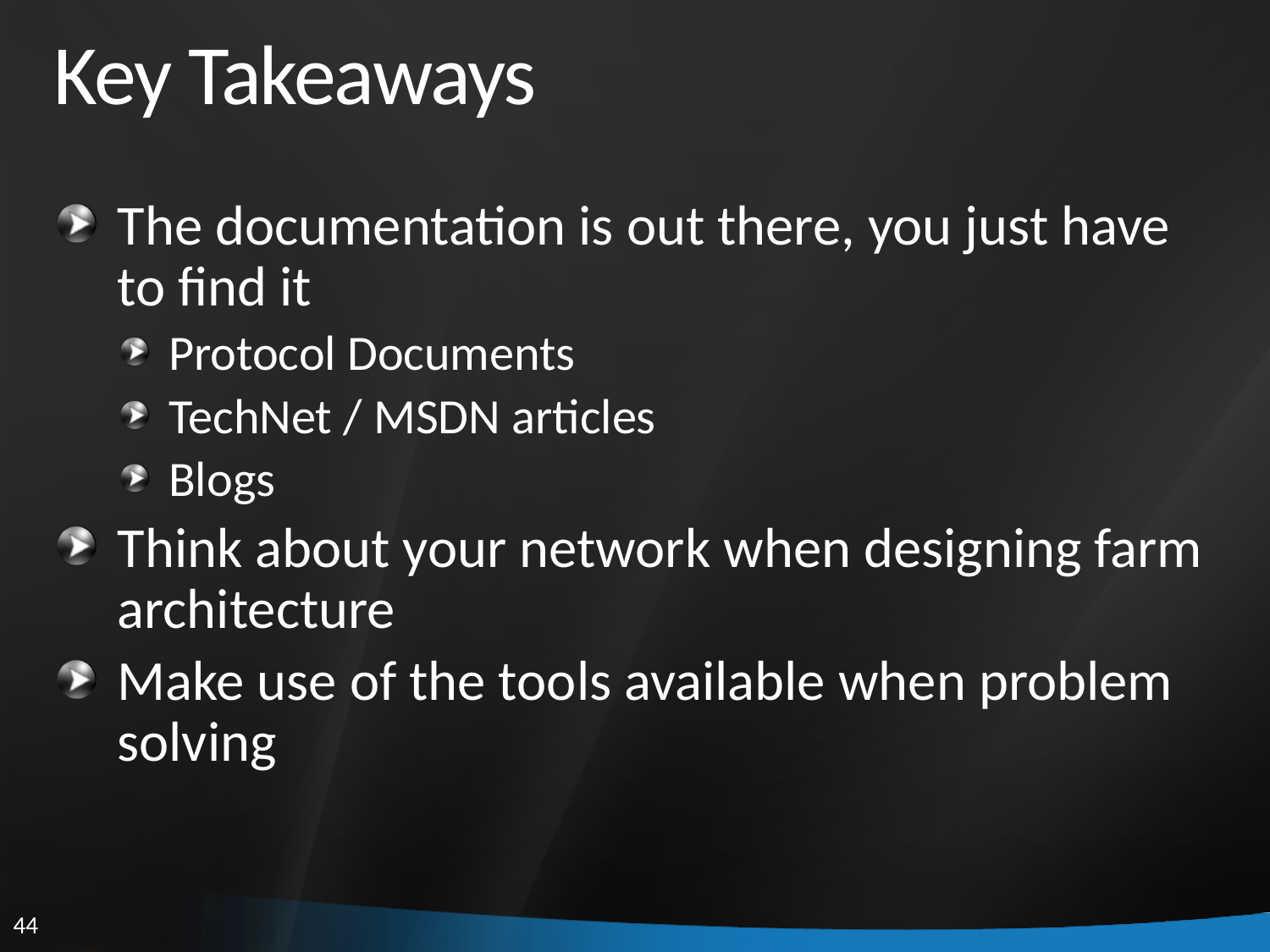

# Key Takeaways
The documentation is out there, you just have to find it
Protocol Documents
TechNet / MSDN articles
Blogs
Think about your network when designing farm architecture
Make use of the tools available when problem solving